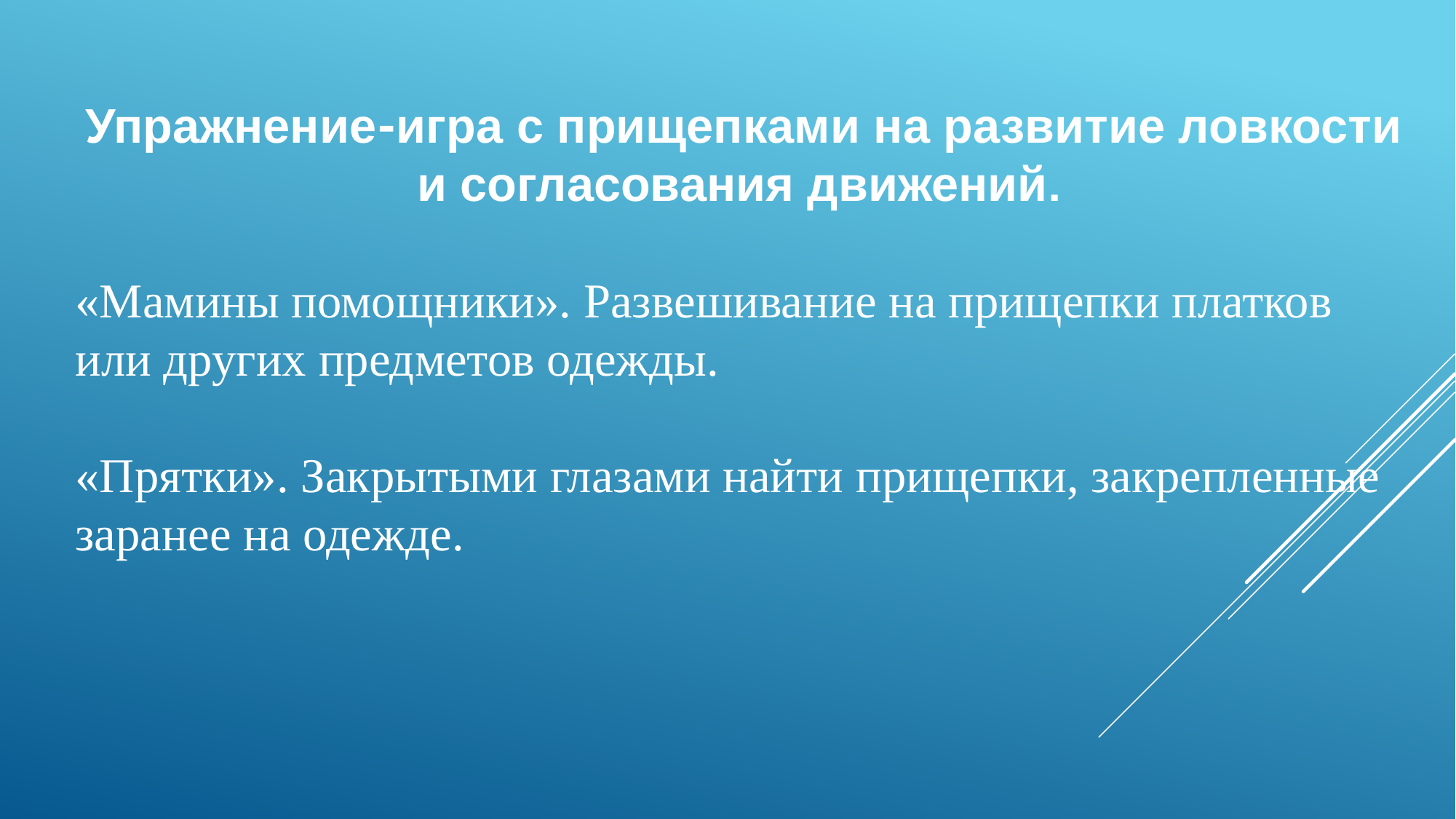

Упражнение-игра с прищепками на развитие ловкости и согласования движений.

«Мамины помощники». Развешивание на прищепки платков или других предметов одежды.

«Прятки». Закрытыми глазами найти прищепки, закрепленные заранее на одежде.